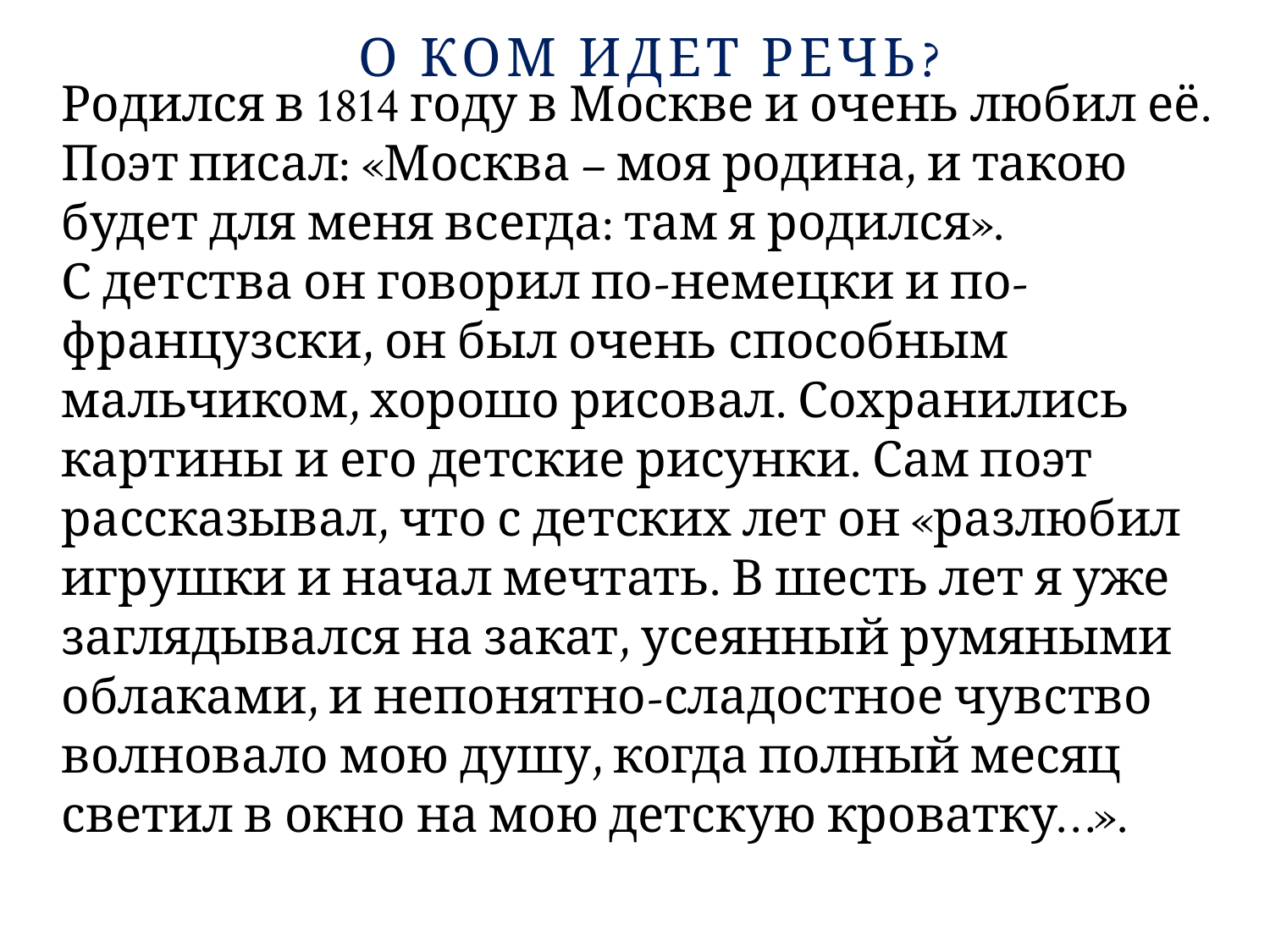

# О ком идет речь?
Родился в 1814 году в Москве и очень любил её. Поэт писал: «Москва – моя родина, и такою будет для меня всегда: там я родился».
С детства он говорил по-немецки и по-французски, он был очень способным мальчиком, хорошо рисовал. Сохранились картины и его детские рисунки. Сам поэт рассказывал, что с детских лет он «разлюбил игрушки и начал мечтать. В шесть лет я уже заглядывался на закат, усеянный румяными облаками, и непонятно-сладостное чувство волновало мою душу, когда полный месяц светил в окно на мою детскую кроватку…».